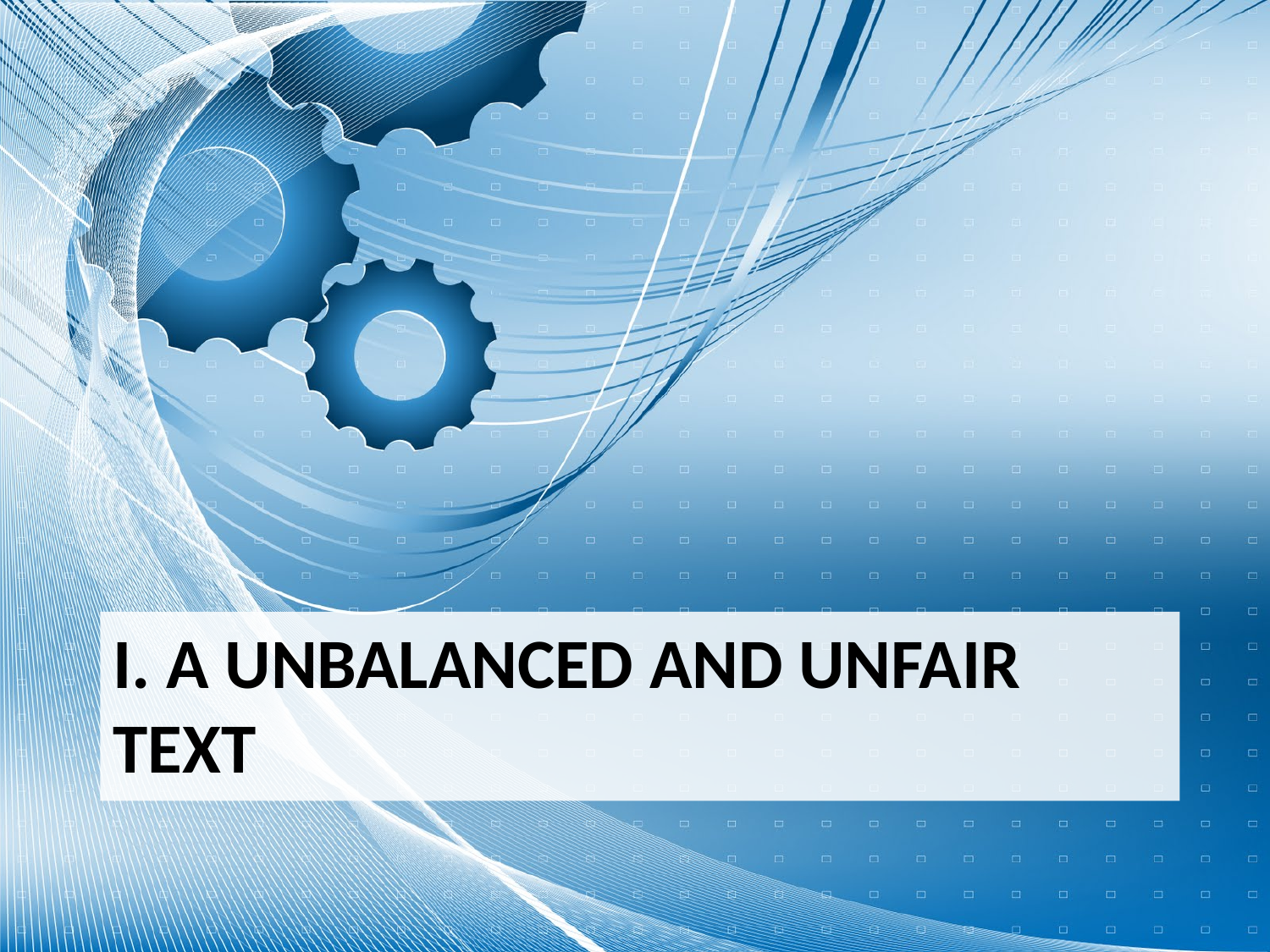

# I. A Unbalanced and Unfair Text